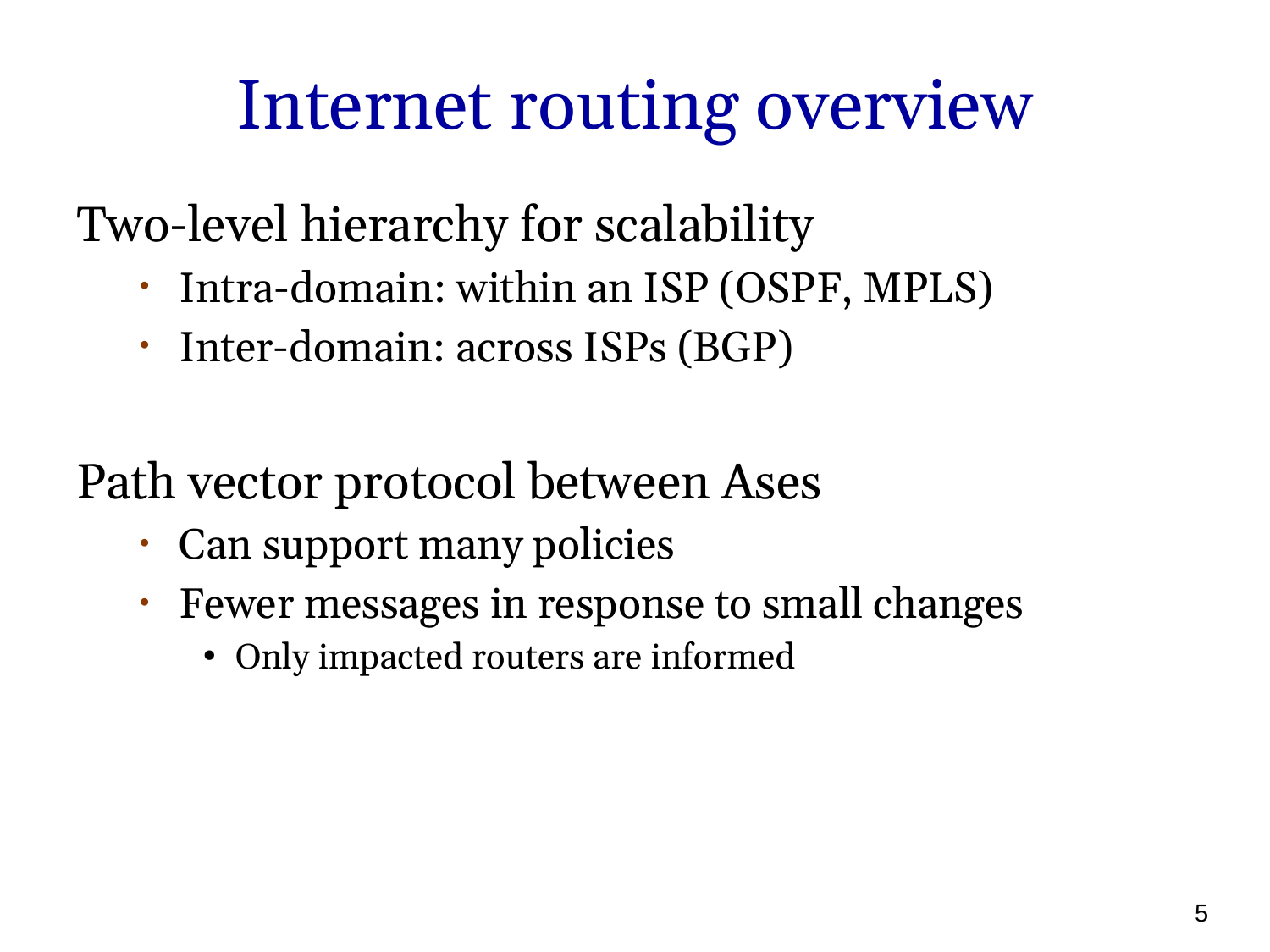

# Internet routing overview
Two-level hierarchy for scalability
Intra-domain: within an ISP (OSPF, MPLS)
Inter-domain: across ISPs (BGP)

Path vector protocol between Ases
Can support many policies
Fewer messages in response to small changes
Only impacted routers are informed
5